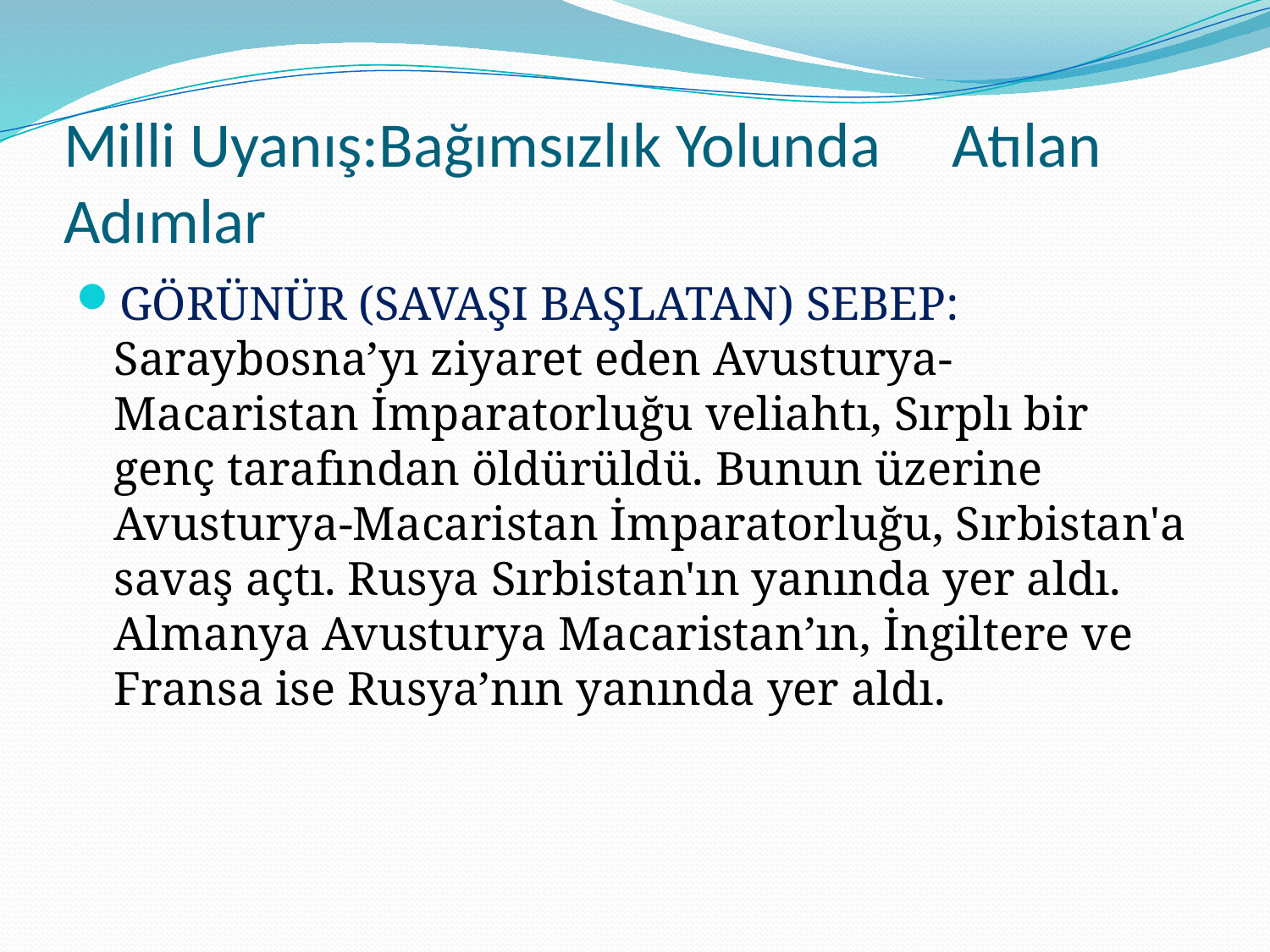

# Milli Uyanış:Bağımsızlık Yolunda     Atılan Adımlar
GÖRÜNÜR (SAVAŞI BAŞLATAN) SEBEP: Saraybosna’yı ziyaret eden Avusturya-Macaristan İmparatorluğu veliahtı, Sırplı bir genç tarafından öldürüldü. Bunun üzerine Avusturya-Macaristan İmparatorluğu, Sırbistan'a savaş açtı. Rusya Sırbistan'ın yanında yer aldı. Almanya Avusturya Macaristan’ın, İngiltere ve Fransa ise Rusya’nın yanında yer aldı.